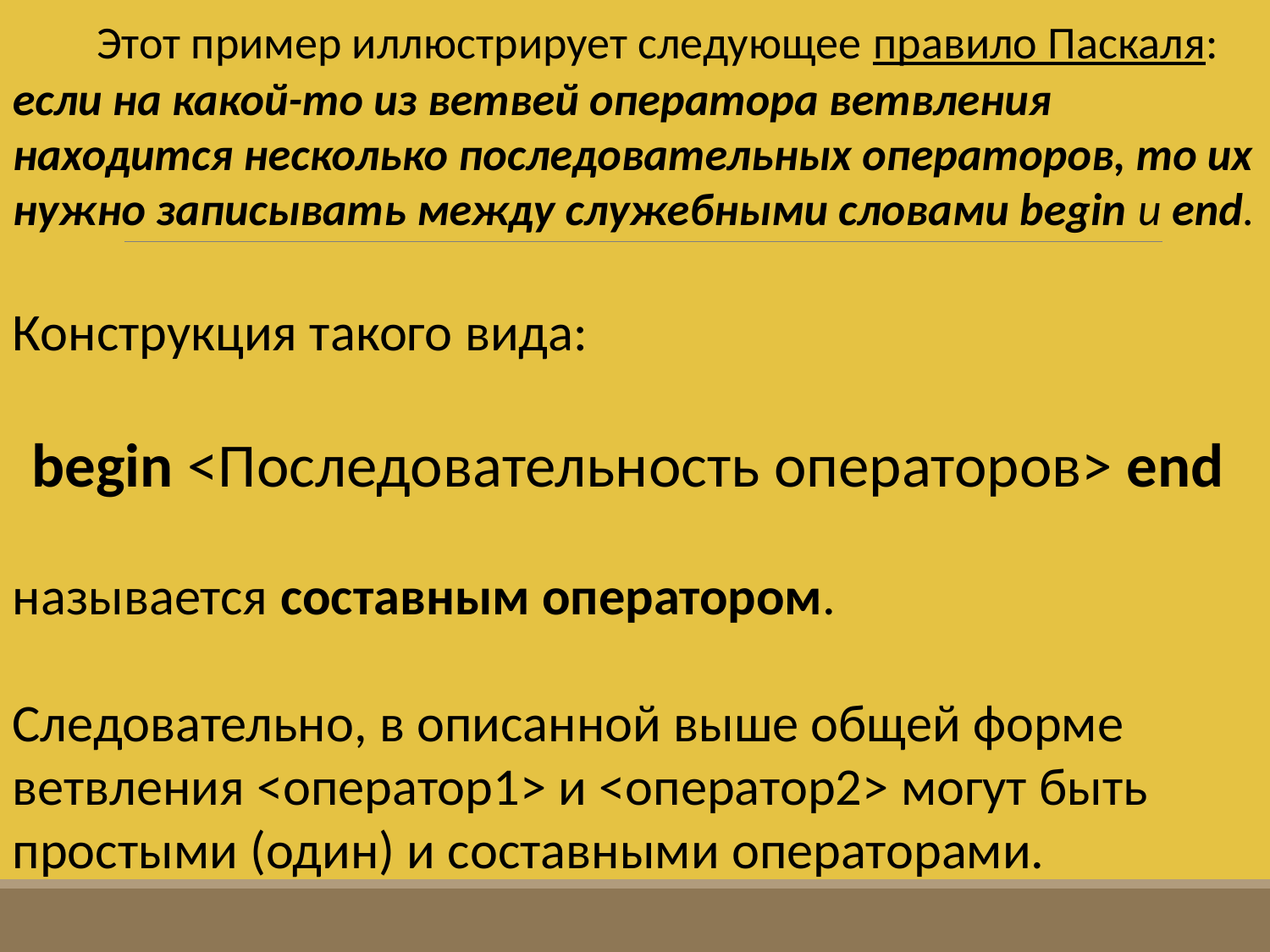

Этот пример иллюстрирует следующее правило Паскаля: если на какой-то из ветвей оператора ветвления находится несколько последовательных операторов, то их нужно записывать между служебными словами begin и end.

Конструкция такого вида:

begin <Последовательность операторов> end

называется составным оператором.

Следовательно, в описанной выше общей форме ветвления <оператор1> и <оператор2> могут быть простыми (один) и составными операторами.